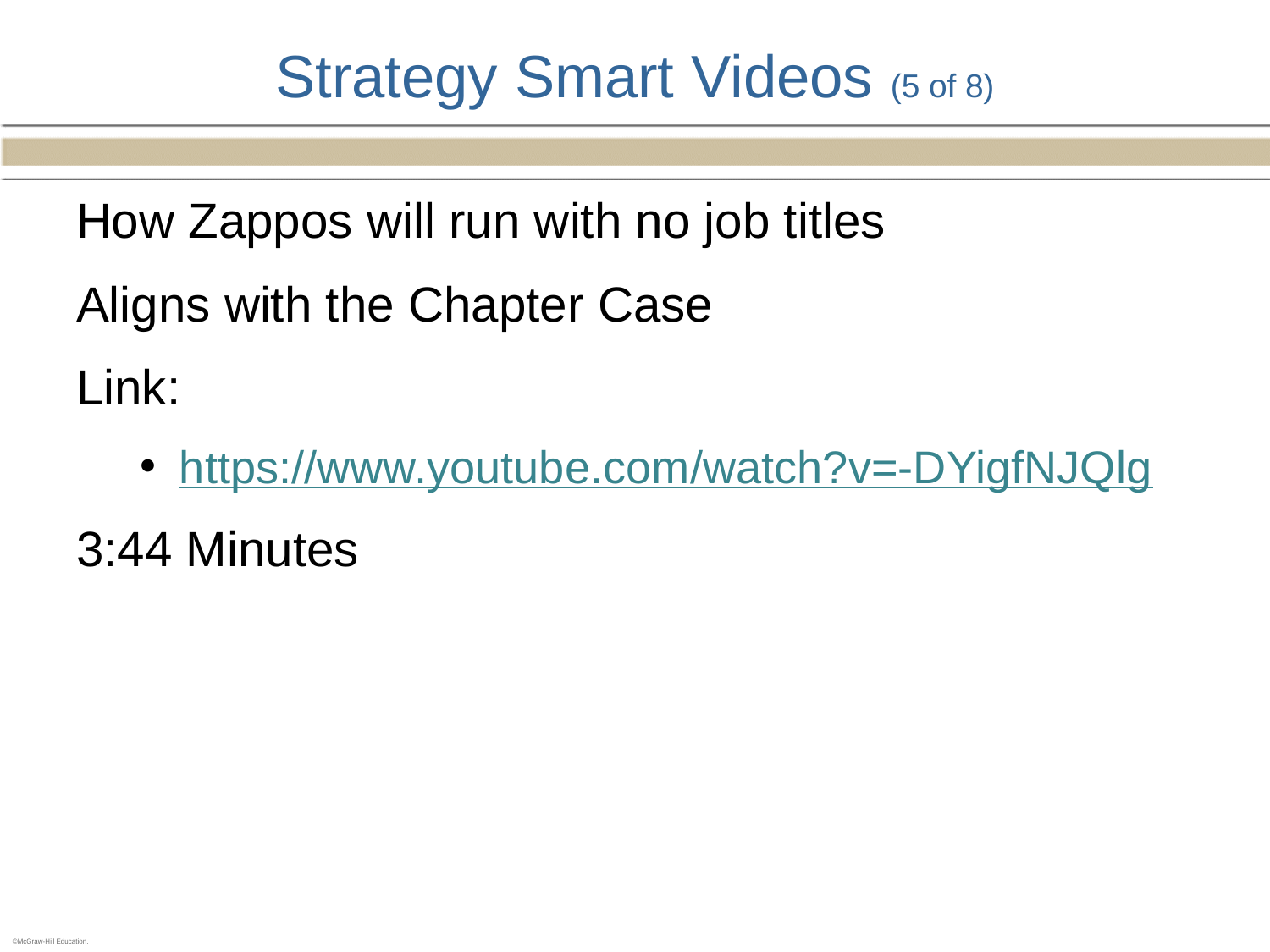

# Strategy Smart Videos (5 of 8)
How Zappos will run with no job titles
Aligns with the Chapter Case
Link:
https://www.youtube.com/watch?v=-DYigfNJQlg
3:44 Minutes